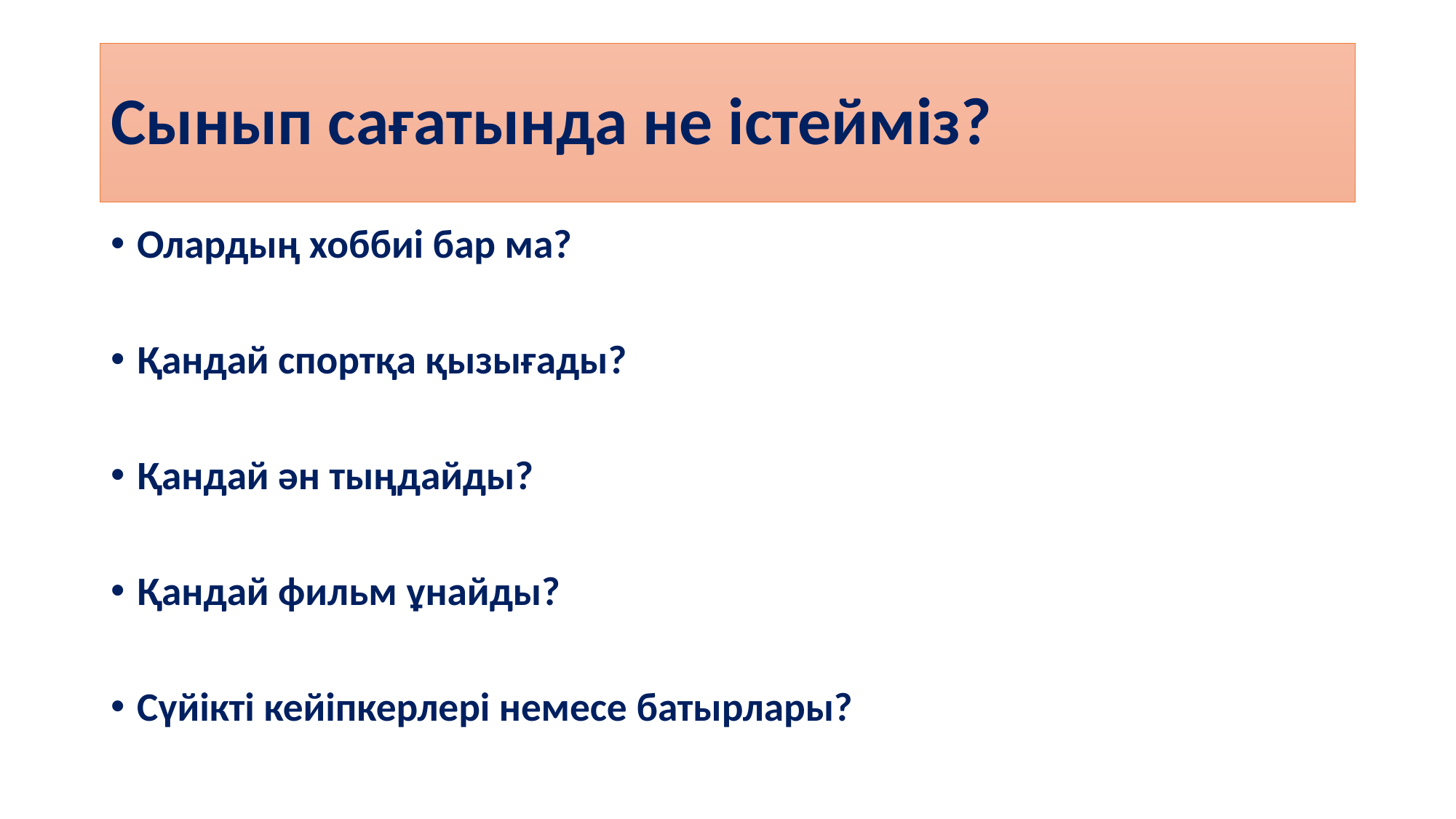

# Сынып сағатында не істейміз?
Олардың хоббиі бар ма?

Қандай спортқа қызығады?

Қандай ән тыңдайды?

Қандай фильм ұнайды?

Сүйікті кейіпкерлері немесе батырлары?